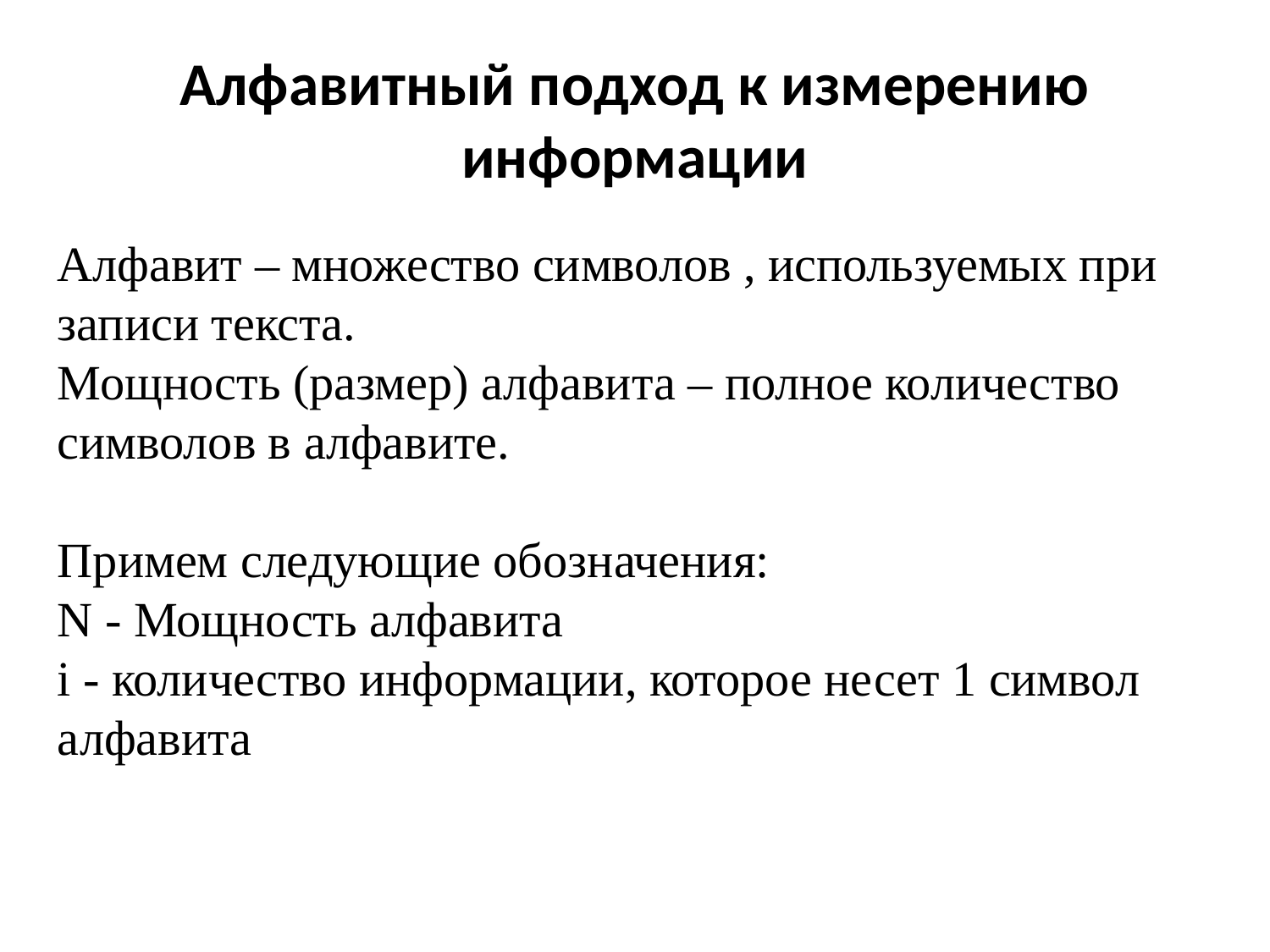

# Алфавитный подход к измерению информации
Алфавит – множество символов , используемых при записи текста.
Мощность (размер) алфавита – полное количество символов в алфавите.

Примем следующие обозначения:
N - Мощность алфавита
i - количество информации, которое несет 1 символ алфавита